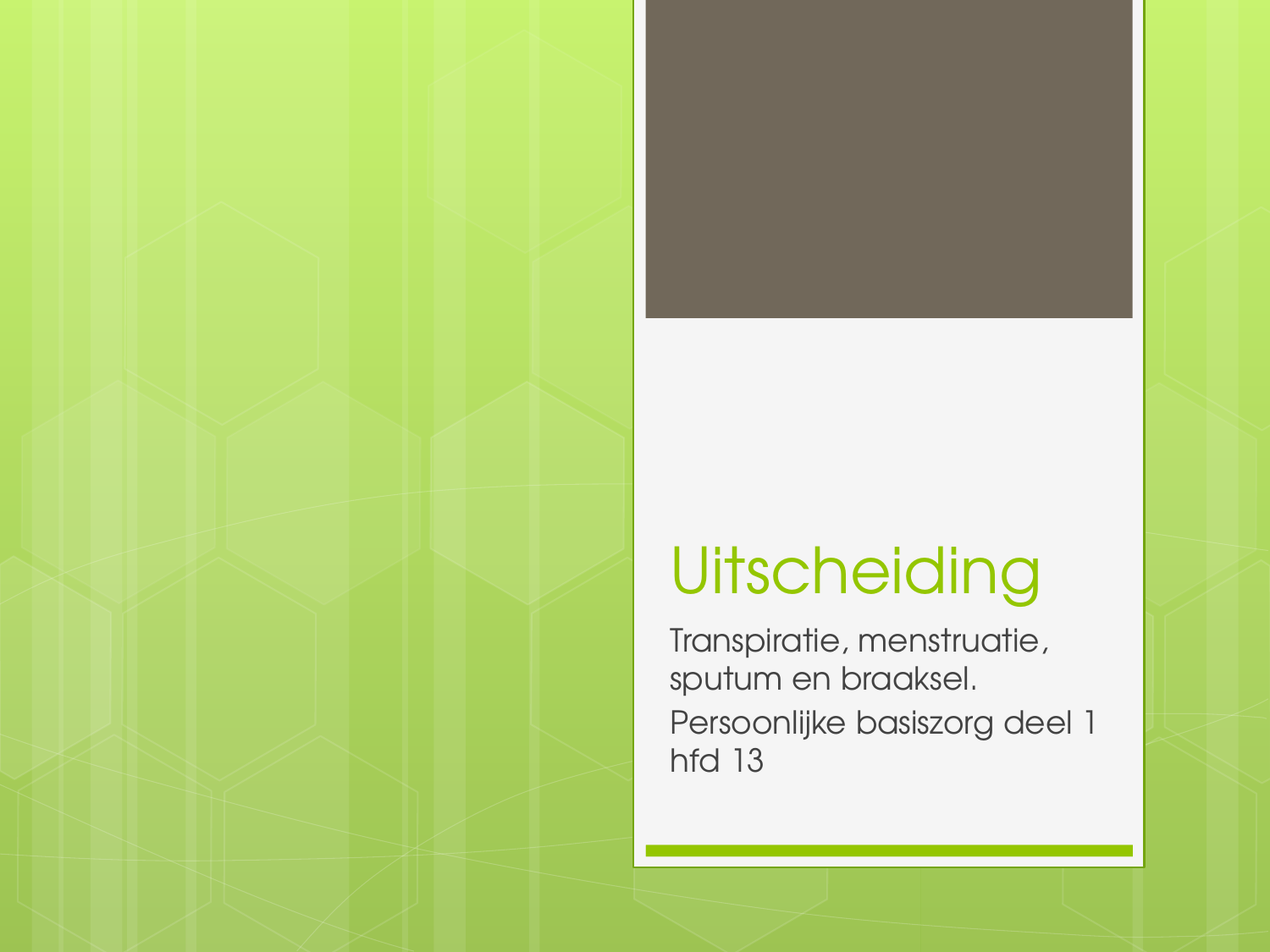

# Uitscheiding
Transpiratie, menstruatie, sputum en braaksel.
Persoonlijke basiszorg deel 1 hfd 13